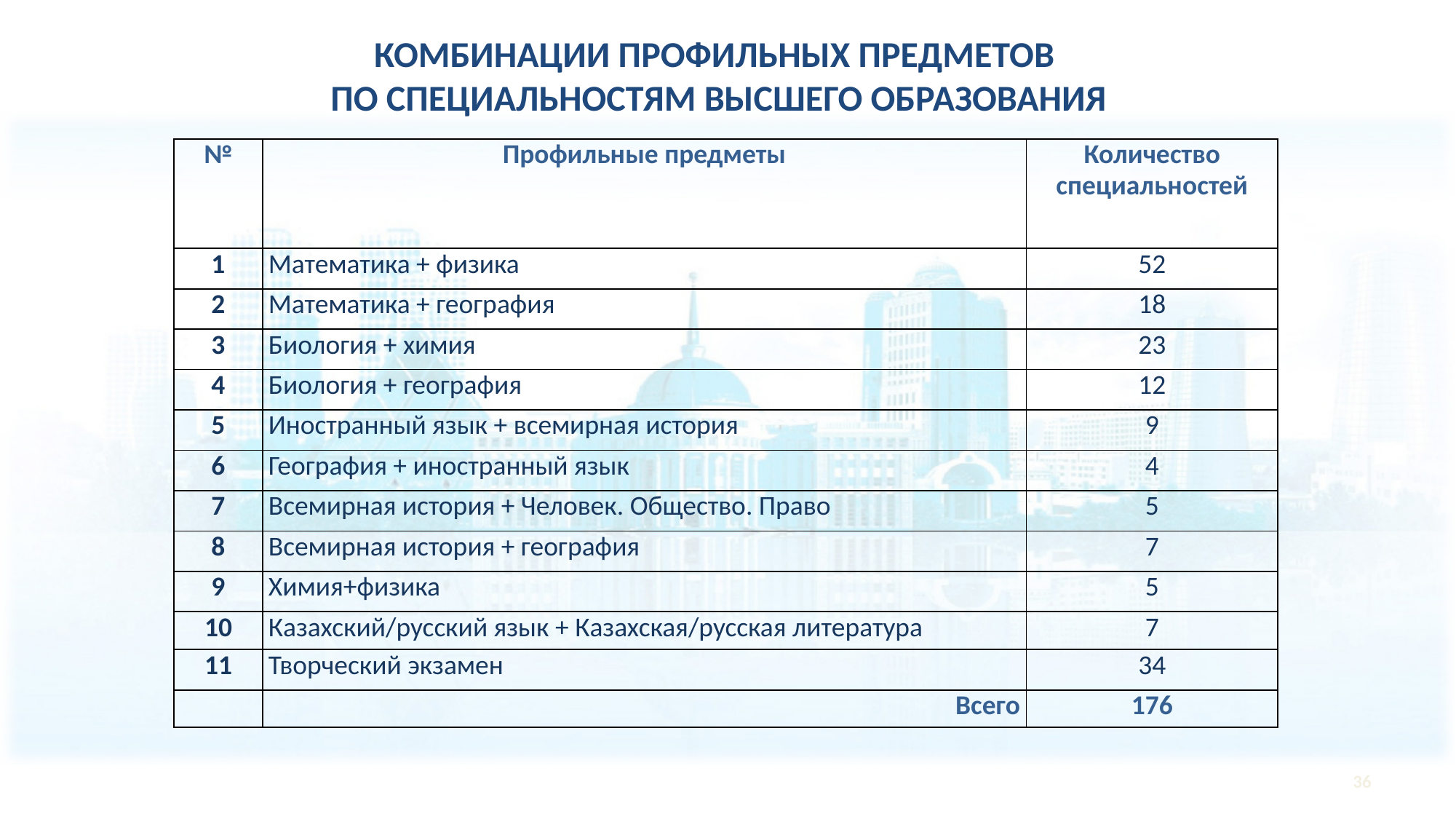

КОМБИНАЦИИ ПРОФИЛЬНЫХ ПРЕДМЕТОВ
 ПО СПЕЦИАЛЬНОСТЯМ ВЫСШЕГО ОБРАЗОВАНИЯ
| № | Профильные предметы | Количество специальностей |
| --- | --- | --- |
| 1 | Математика + физика | 52 |
| 2 | Математика + география | 18 |
| 3 | Биология + химия | 23 |
| 4 | Биология + география | 12 |
| 5 | Иностранный язык + всемирная история | 9 |
| 6 | География + иностранный язык | 4 |
| 7 | Всемирная история + Человек. Общество. Право | 5 |
| 8 | Всемирная история + география | 7 |
| 9 | Химия+физика | 5 |
| 10 | Казахский/русский язык + Казахская/русская литература | 7 |
| 11 | Творческий экзамен | 34 |
|  | Всего | 176 |
36